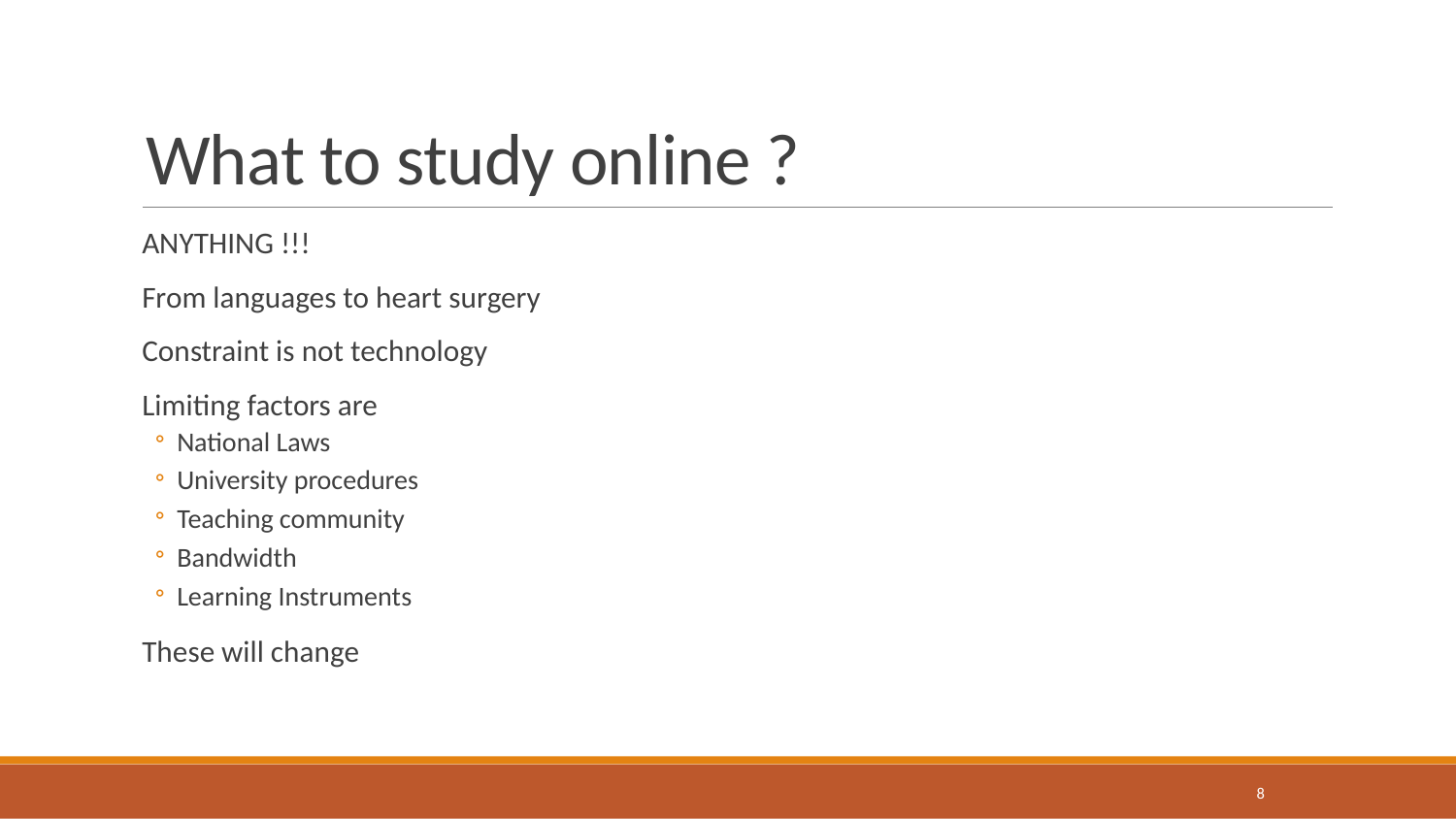

# What to study online ?
ANYTHING !!!
From languages to heart surgery
Constraint is not technology
Limiting factors are
National Laws
University procedures
Teaching community
Bandwidth
Learning Instruments
These will change

8